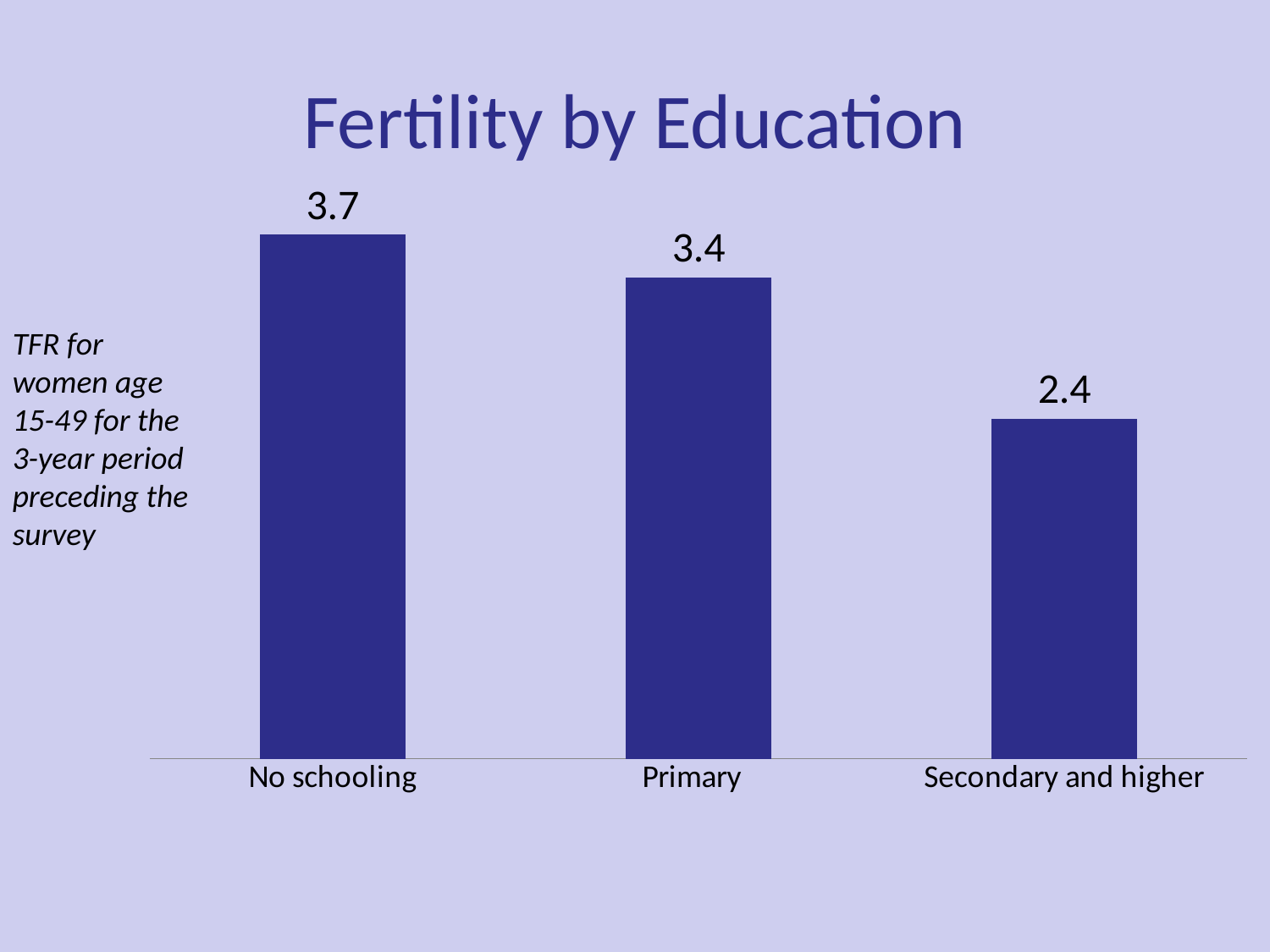

# Fertility by Education

### Chart

| Category | Series 1 |
|---|---|
| No schooling | 3.7 |
| Primary   | 3.4 |
| Secondary and higher | 2.4 |
TFR for women age 15-49 for the 3-year period preceding the survey